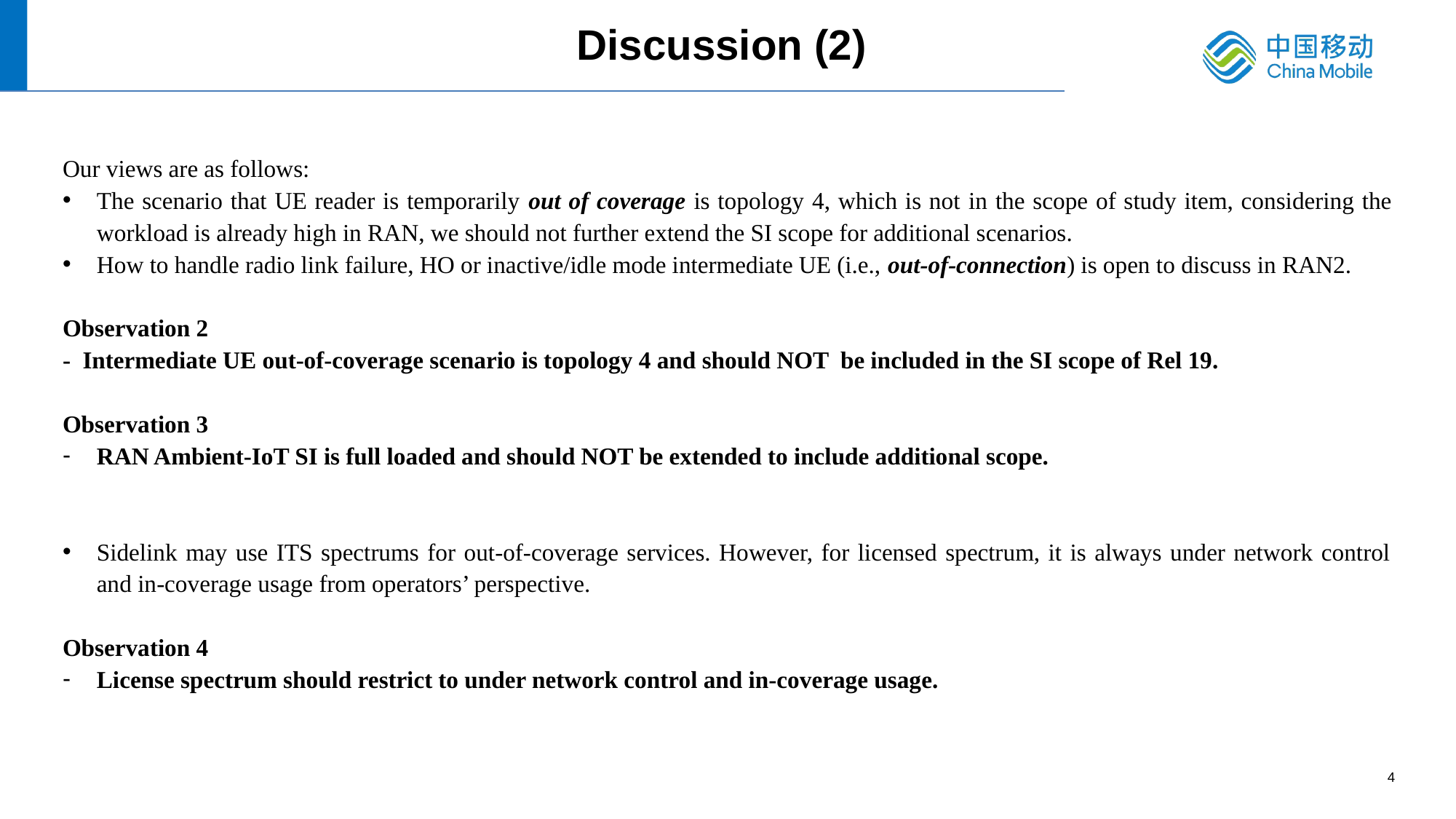

Discussion (2)
Our views are as follows:
The scenario that UE reader is temporarily out of coverage is topology 4, which is not in the scope of study item, considering the workload is already high in RAN, we should not further extend the SI scope for additional scenarios.
How to handle radio link failure, HO or inactive/idle mode intermediate UE (i.e., out-of-connection) is open to discuss in RAN2.

Observation 2
-  Intermediate UE out-of-coverage scenario is topology 4 and should NOT  be included in the SI scope of Rel 19.

Observation 3
RAN Ambient-IoT SI is full loaded and should NOT be extended to include additional scope.

Sidelink may use ITS spectrums for out-of-coverage services. However, for licensed spectrum, it is always under network control and in-coverage usage from operators’ perspective.

Observation 4
License spectrum should restrict to under network control and in-coverage usage.
4